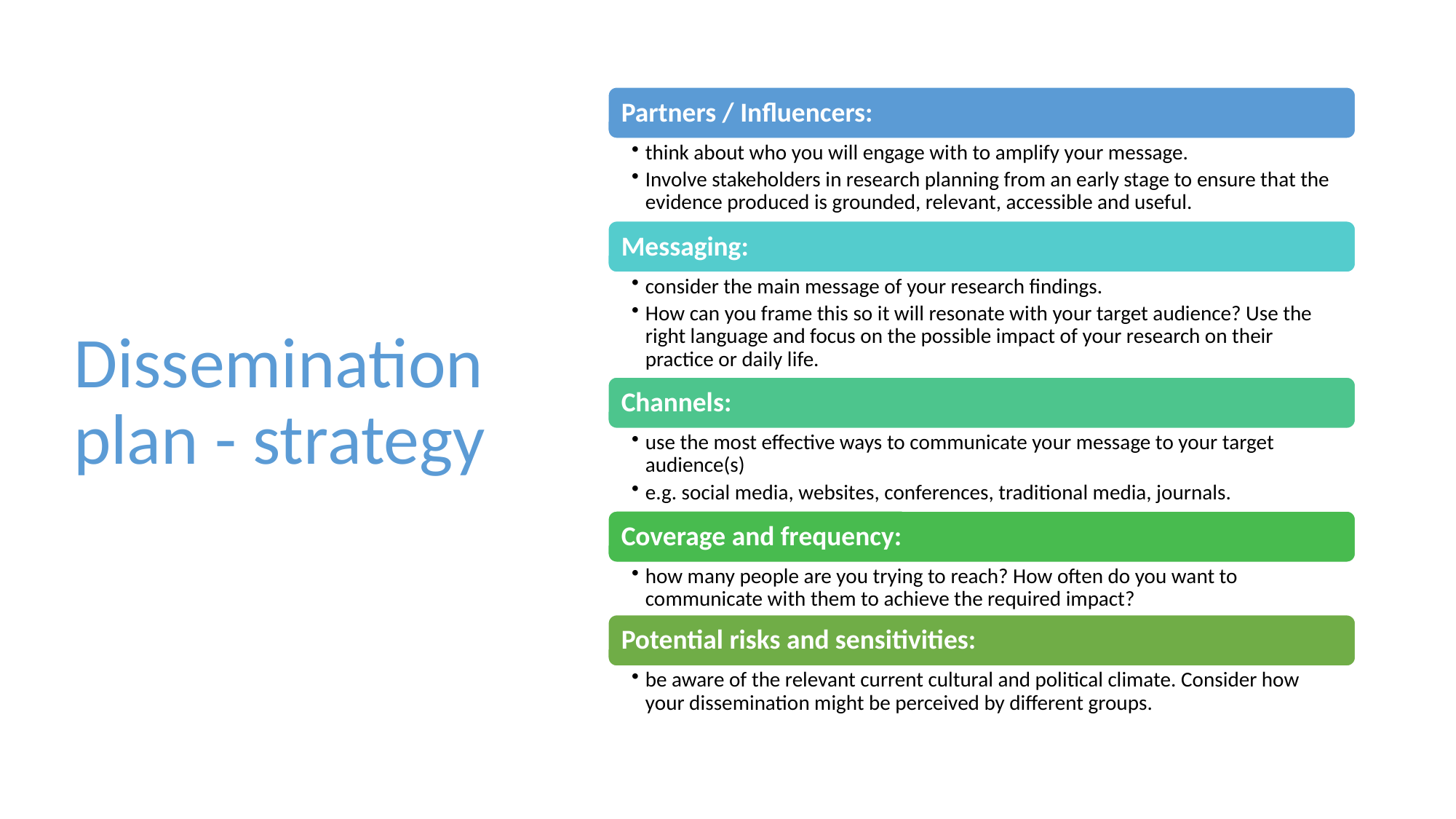

# Dissemination plan - strategy
Partners / Influencers:
think about who you will engage with to amplify your message.
Involve stakeholders in research planning from an early stage to ensure that the evidence produced is grounded, relevant, accessible and useful.
Messaging:
consider the main message of your research findings.
How can you frame this so it will resonate with your target audience? Use the right language and focus on the possible impact of your research on their practice or daily life.
Channels:
use the most effective ways to communicate your message to your target audience(s)
e.g. social media, websites, conferences, traditional media, journals.
Coverage and frequency:
how many people are you trying to reach? How often do you want to communicate with them to achieve the required impact?
Potential risks and sensitivities:
be aware of the relevant current cultural and political climate. Consider how your dissemination might be perceived by different groups.